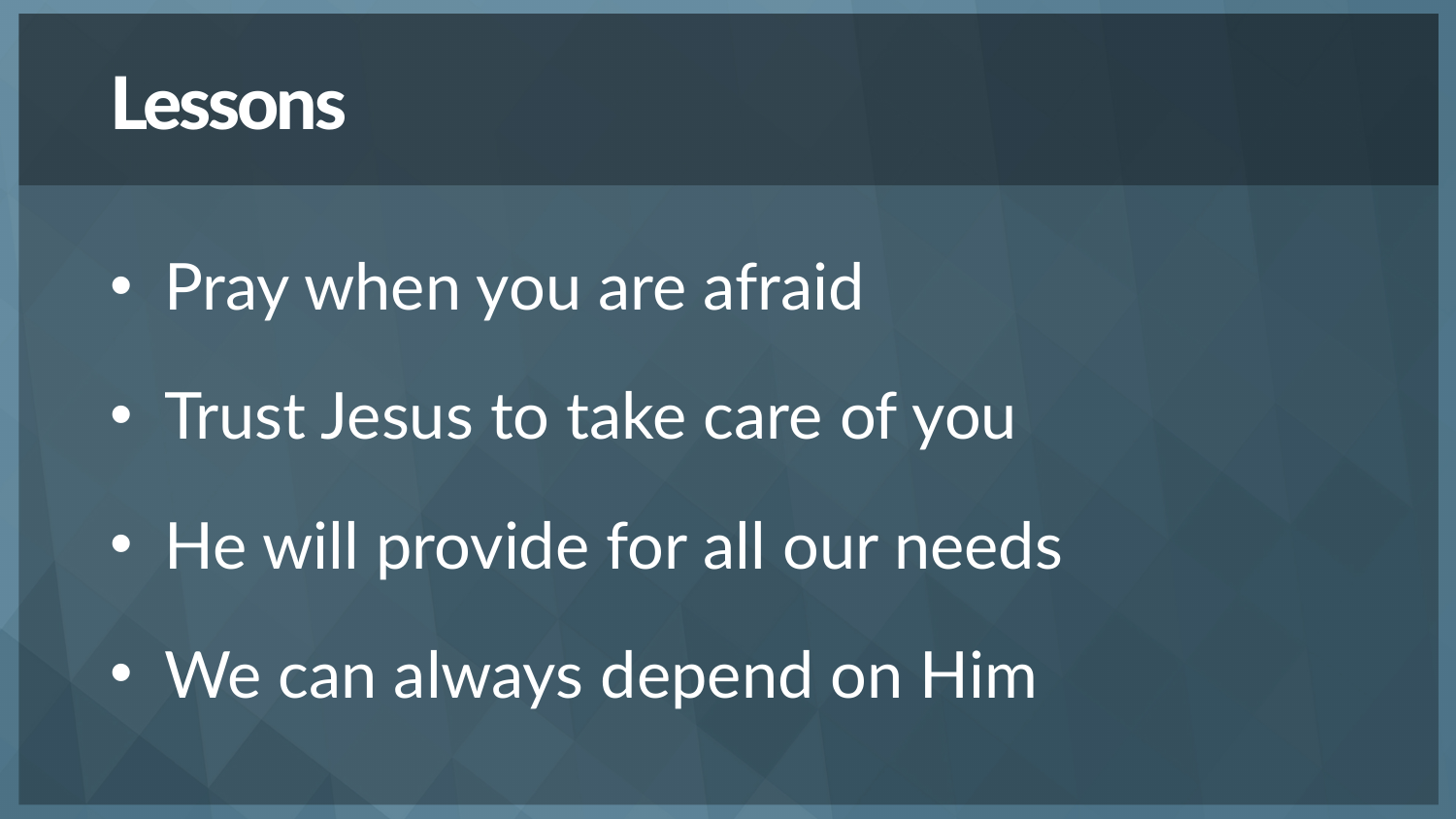

# Lessons
Pray when you are afraid
Trust Jesus to take care of you
He will provide for all our needs
We can always depend on Him